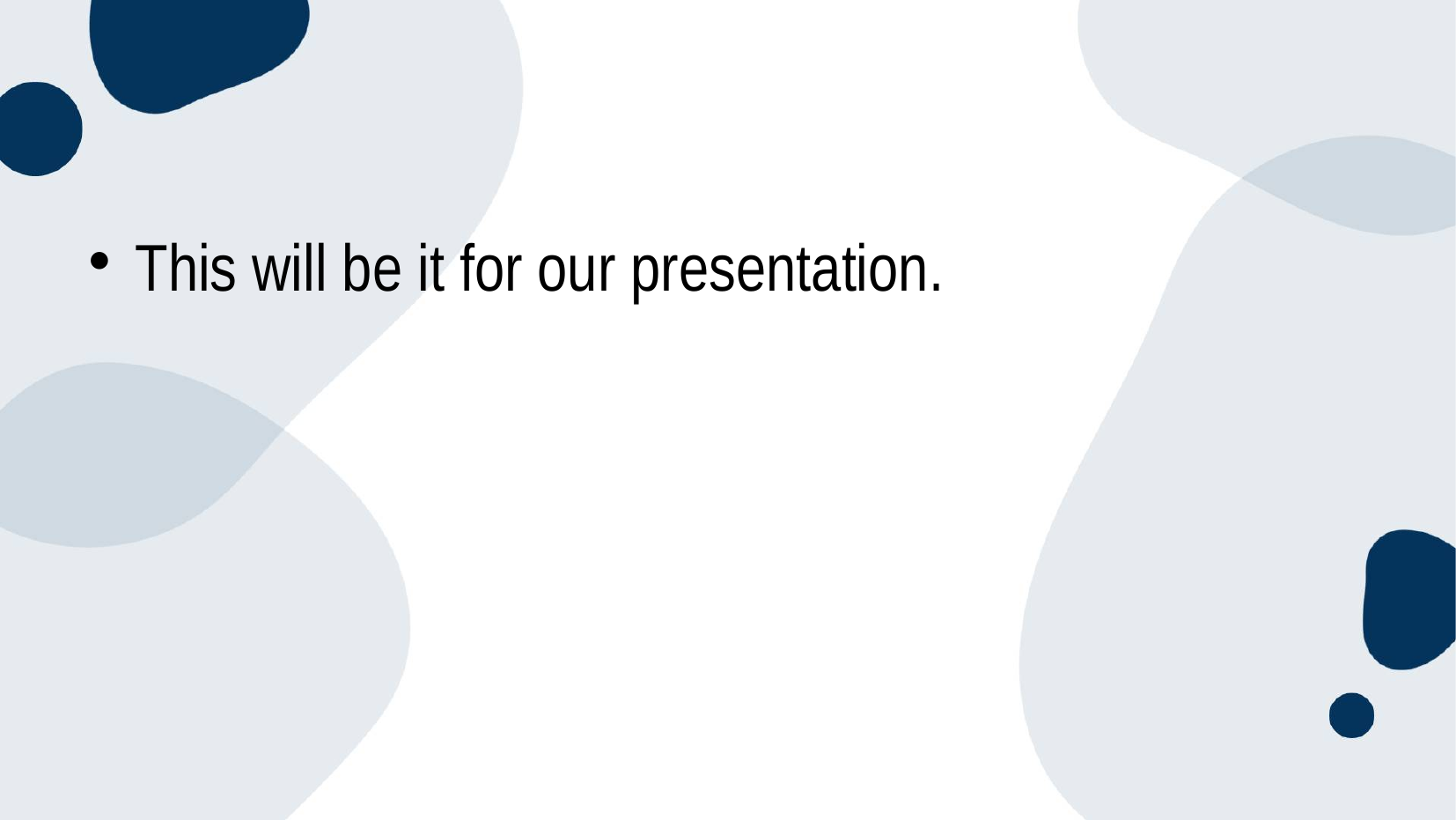

#
This will be it for our presentation.